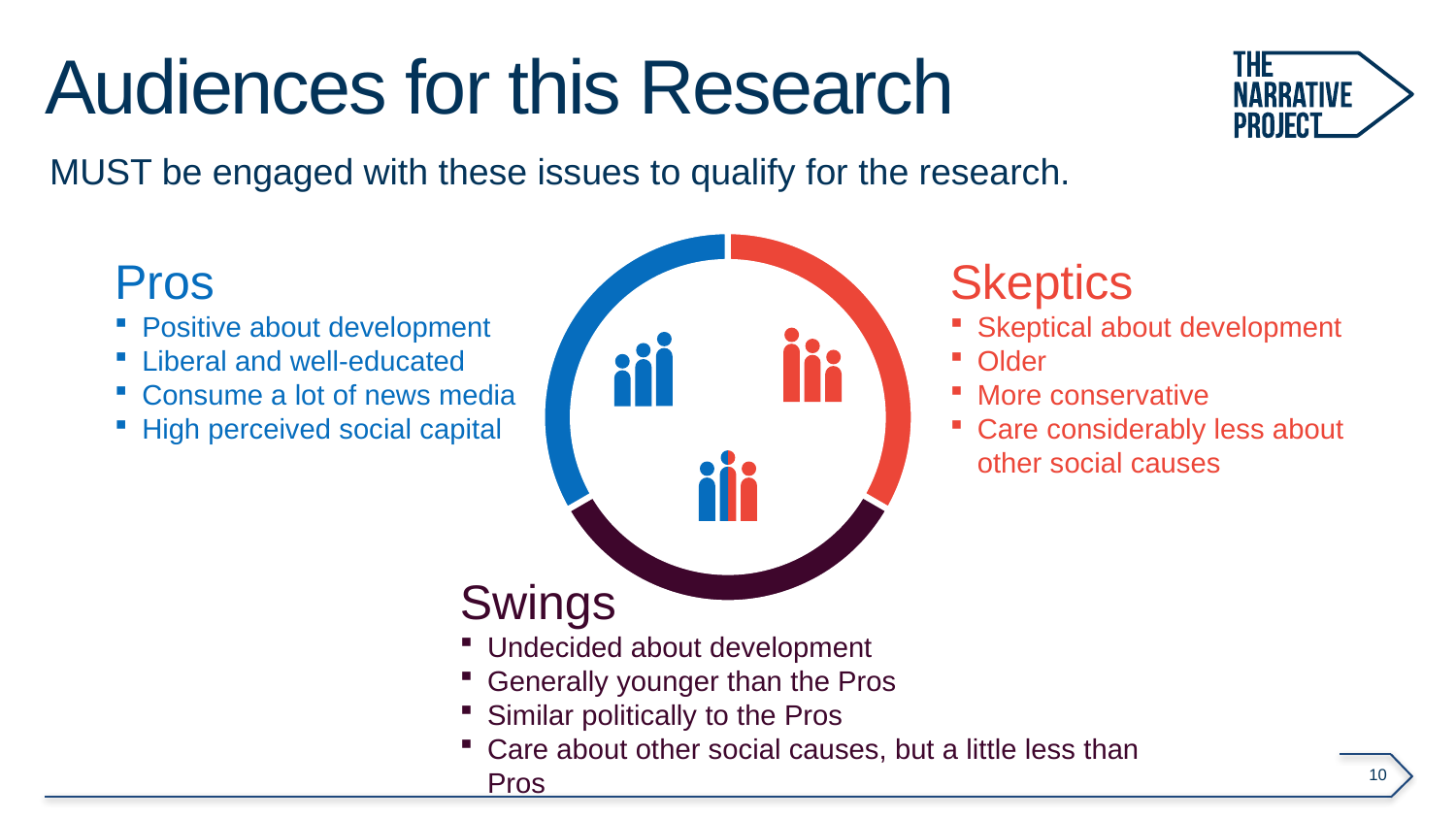

# Audiences for this Research
MUST be engaged with these issues to qualify for the research.

Pros
Positive about development
Liberal and well-educated
Consume a lot of news media
High perceived social capital
Skeptics
Skeptical about development
Older
More conservative
Care considerably less about other social causes

Swings
Undecided about development
Generally younger than the Pros
Similar politically to the Pros
Care about other social causes, but a little less than Pros
10